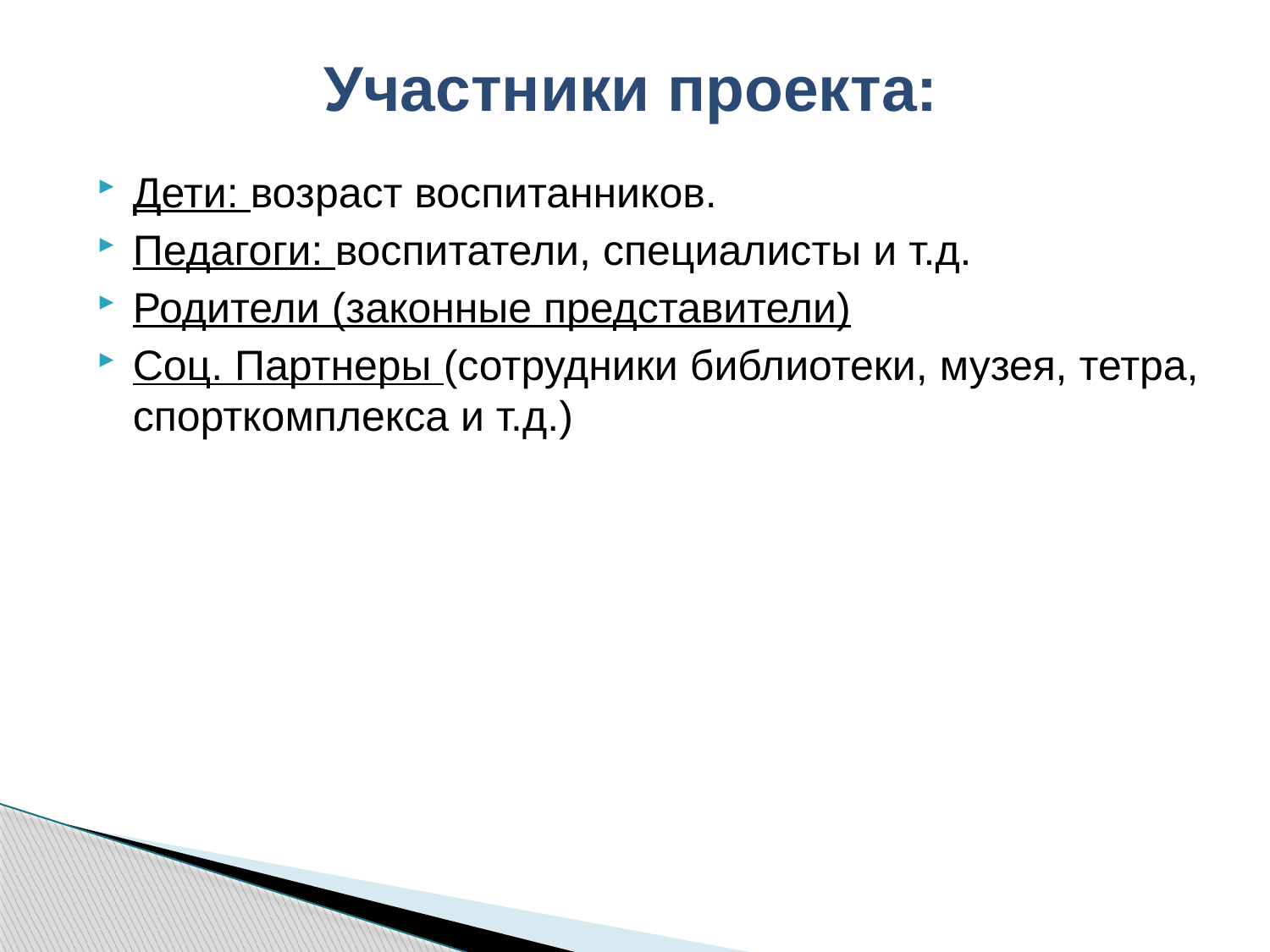

# Участники проекта:
Дети: возраст воспитанников.
Педагоги: воспитатели, специалисты и т.д.
Родители (законные представители)
Соц. Партнеры (сотрудники библиотеки, музея, тетра, спорткомплекса и т.д.)